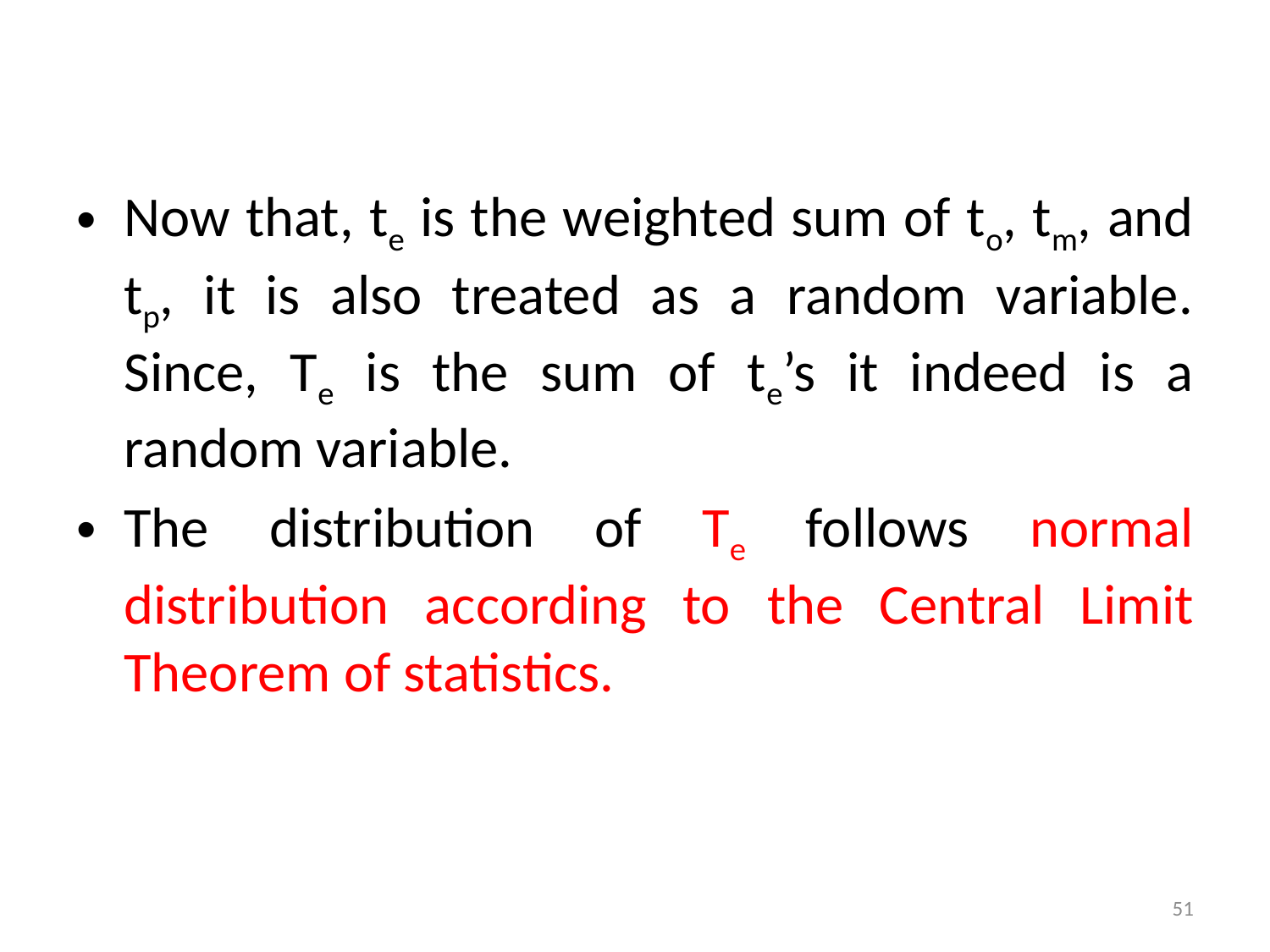

Now that, te is the weighted sum of to, tm, and tp, it is also treated as a random variable. Since, Te is the sum of te’s it indeed is a random variable.
The distribution of Te follows normal distribution according to the Central Limit Theorem of statistics.

51